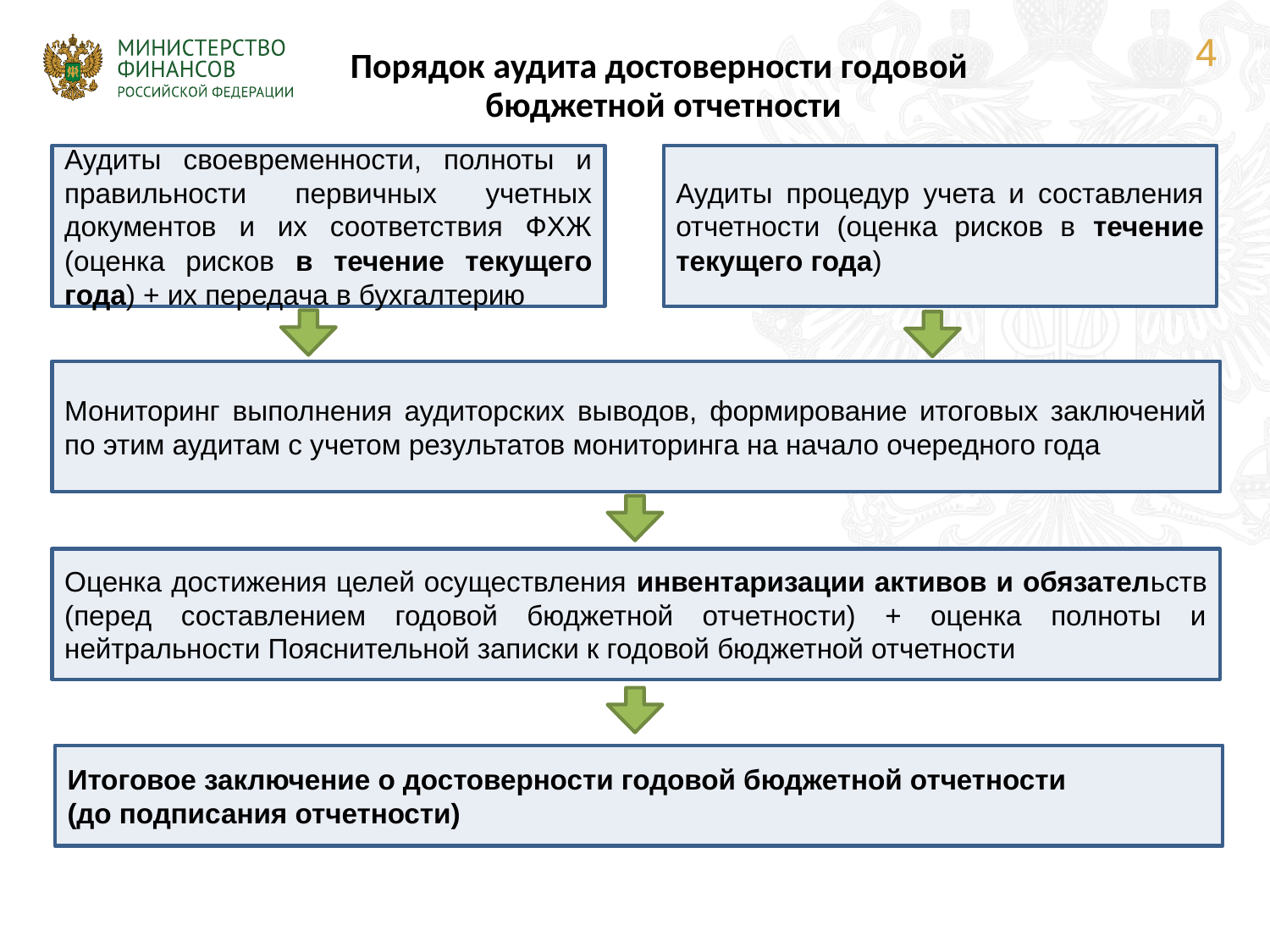

Порядок аудита достоверности годовой
бюджетной отчетности
Аудиты процедур учета и составления отчетности (оценка рисков в течение текущего года)
Аудиты своевременности, полноты и правильности первичных учетных документов и их соответствия ФХЖ (оценка рисков в течение текущего года) + их передача в бухгалтерию

Мониторинг выполнения аудиторских выводов, формирование итоговых заключений по этим аудитам с учетом результатов мониторинга на начало очередного года

Оценка достижения целей осуществления инвентаризации активов и обязательств (перед составлением годовой бюджетной отчетности) + оценка полноты и нейтральности Пояснительной записки к годовой бюджетной отчетности

Итоговое заключение о достоверности годовой бюджетной отчетности
(до подписания отчетности)